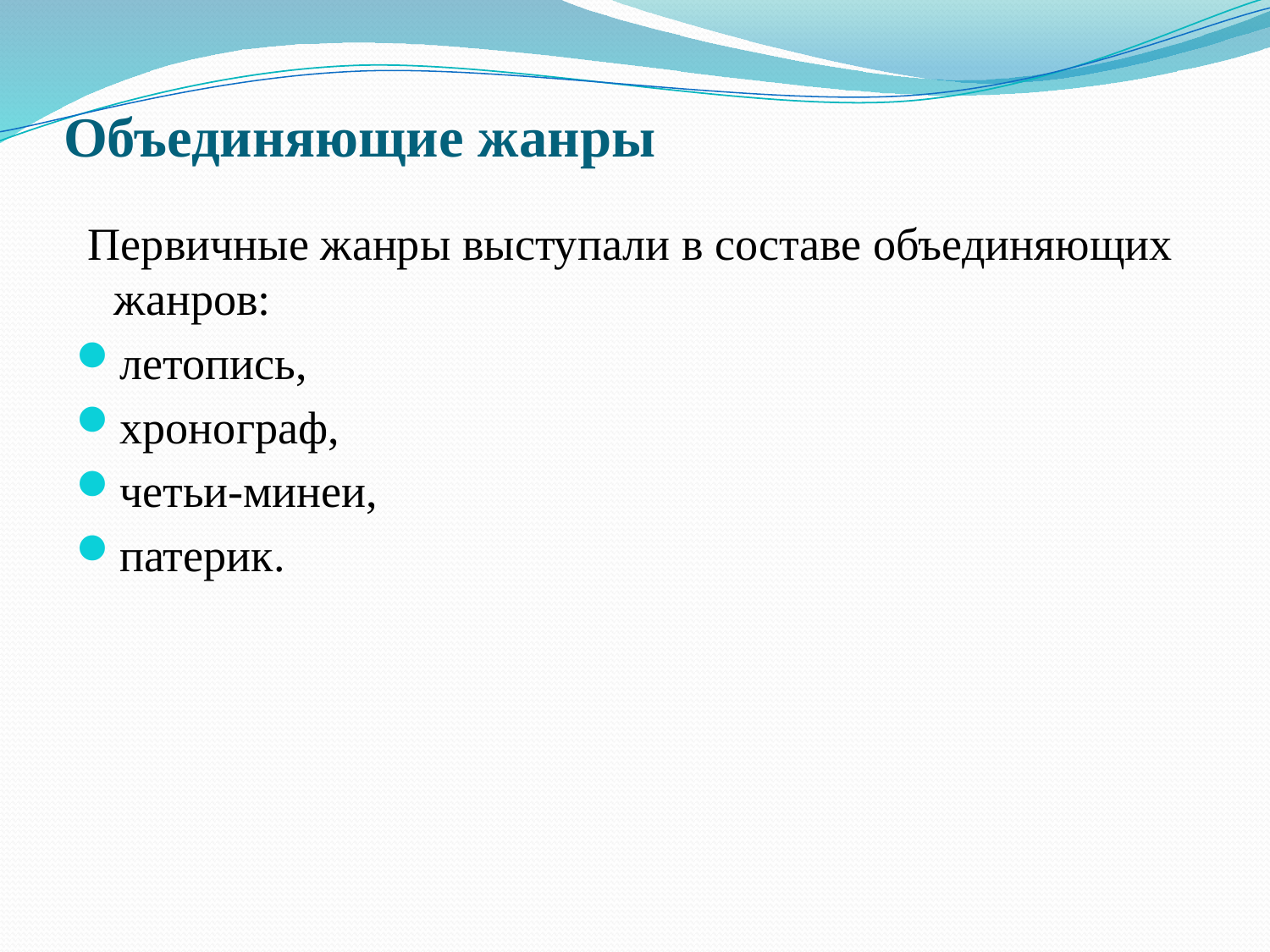

# Объединяющие жанры
 Первичные жанры выступали в составе объединяющих жанров:
летопись,
хронограф,
четьи-минеи,
патерик.